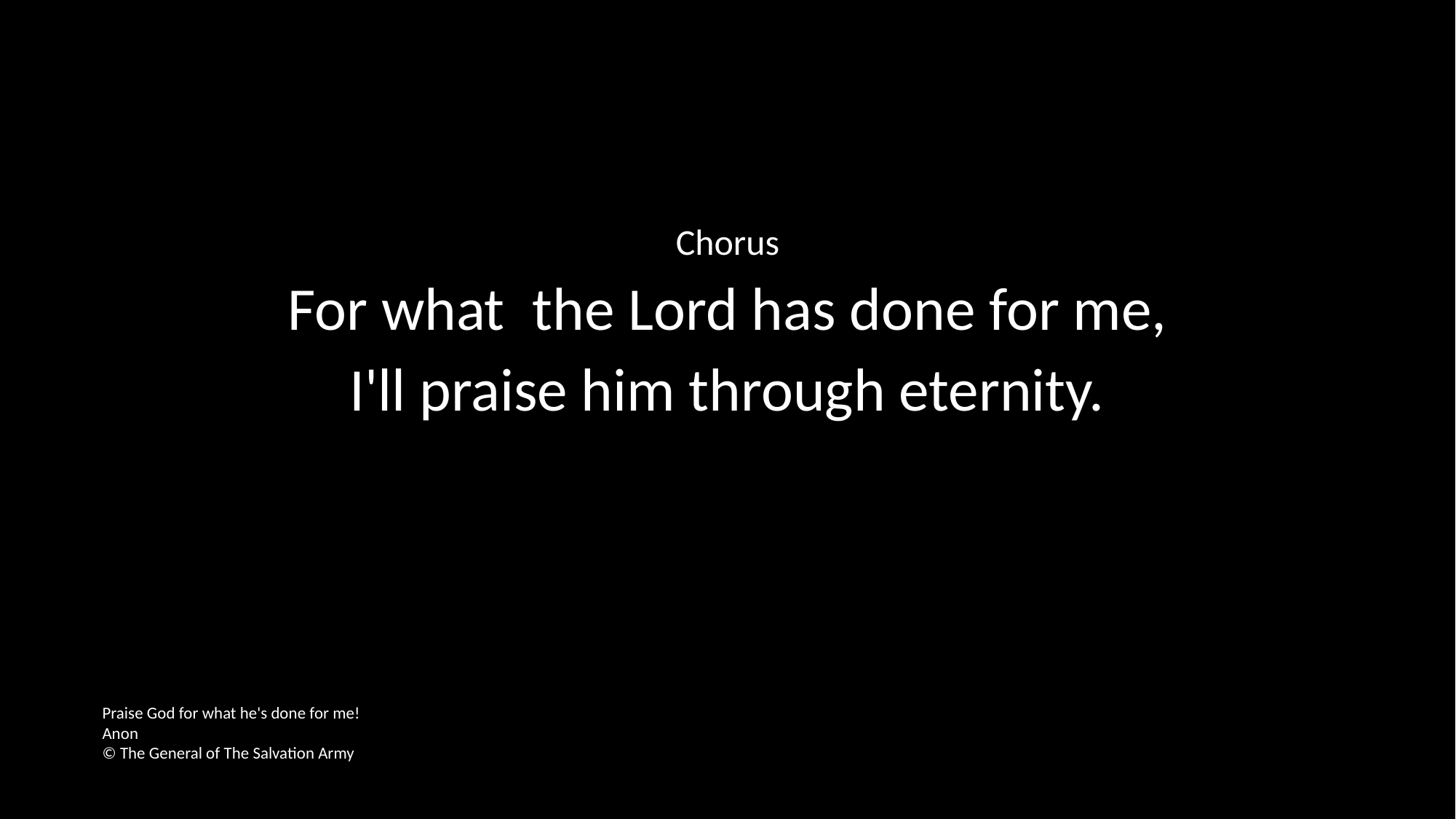

Chorus
For what  the Lord has done for me,
I'll praise him through eternity.
Praise God for what he's done for me!
Anon
© The General of The Salvation Army